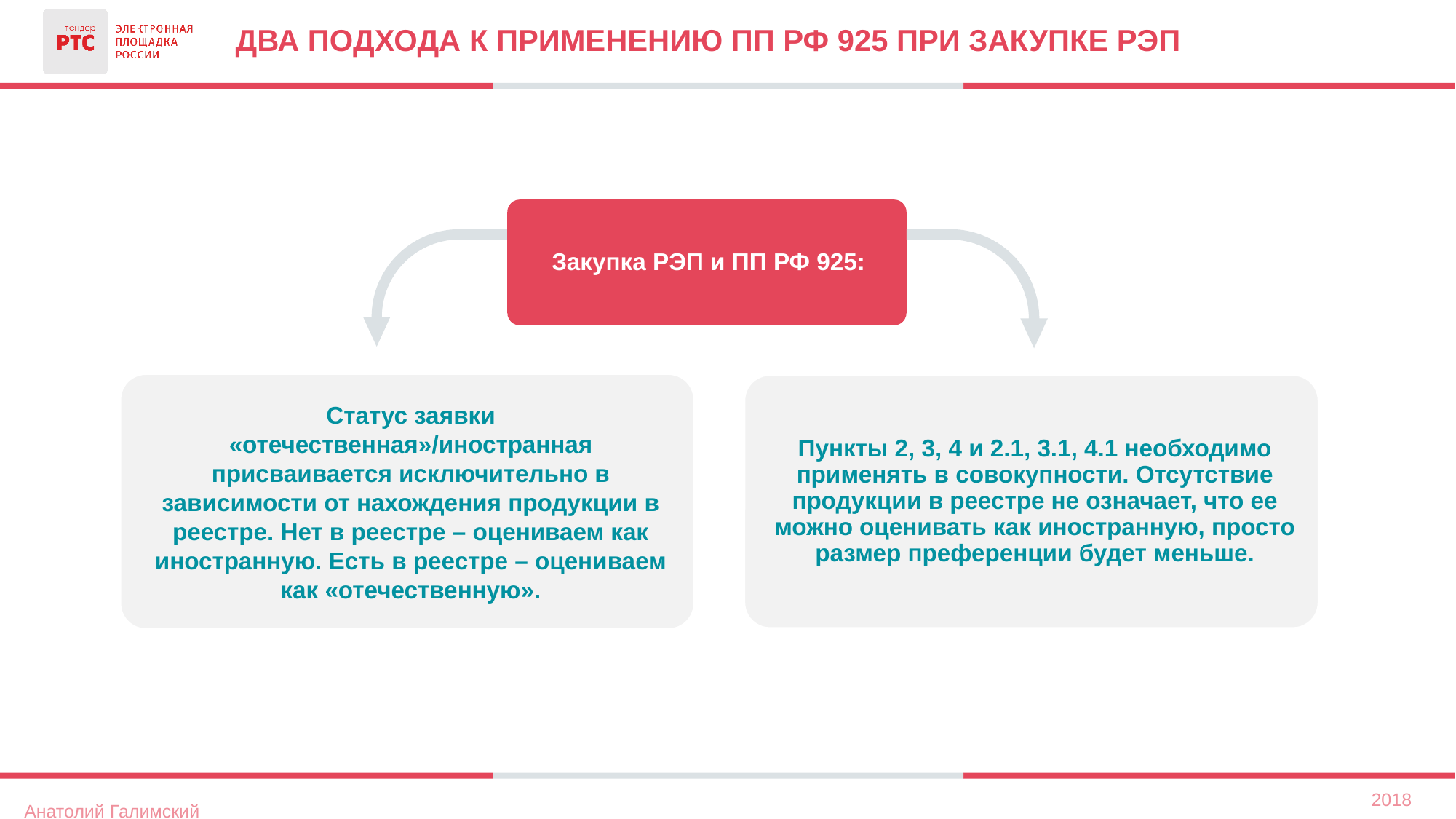

# Два подхода к применению ПП РФ 925 при закупке РЭП

Закупка РЭП и ПП РФ 925:

Пункты 2, 3, 4 и 2.1, 3.1, 4.1 необходимо применять в совокупности. Отсутствие продукции в реестре не означает, что ее можно оценивать как иностранную, просто размер преференции будет меньше.

Статус заявки «отечественная»/иностранная присваивается исключительно в зависимости от нахождения продукции в реестре. Нет в реестре – оцениваем как иностранную. Есть в реестре – оцениваем как «отечественную».

2018
Анатолий Галимский